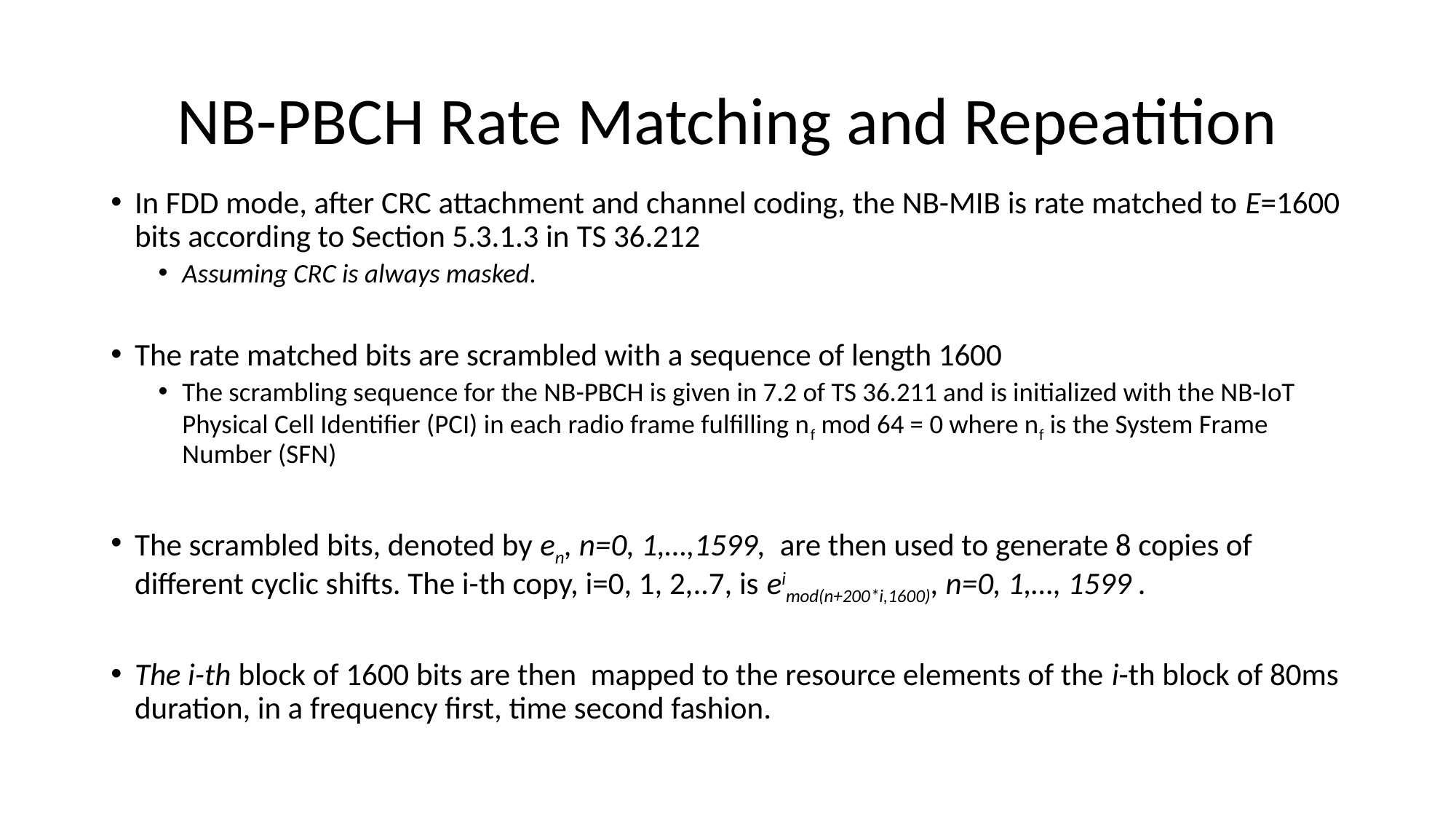

# NB-PBCH Rate Matching and Repeatition
In FDD mode, after CRC attachment and channel coding, the NB-MIB is rate matched to E=1600 bits according to Section 5.3.1.3 in TS 36.212
Assuming CRC is always masked.

The rate matched bits are scrambled with a sequence of length 1600
The scrambling sequence for the NB-PBCH is given in 7.2 of TS 36.211 and is initialized with the NB-IoT Physical Cell Identifier (PCI) in each radio frame fulfilling nf mod 64 = 0 where nf is the System Frame Number (SFN)

The scrambled bits, denoted by en, n=0, 1,…,1599,  are then used to generate 8 copies of different cyclic shifts. The i-th copy, i=0, 1, 2,..7, is eimod(n+200*i,1600), n=0, 1,…, 1599 .

The i-th block of 1600 bits are then  mapped to the resource elements of the i-th block of 80ms duration, in a frequency first, time second fashion.